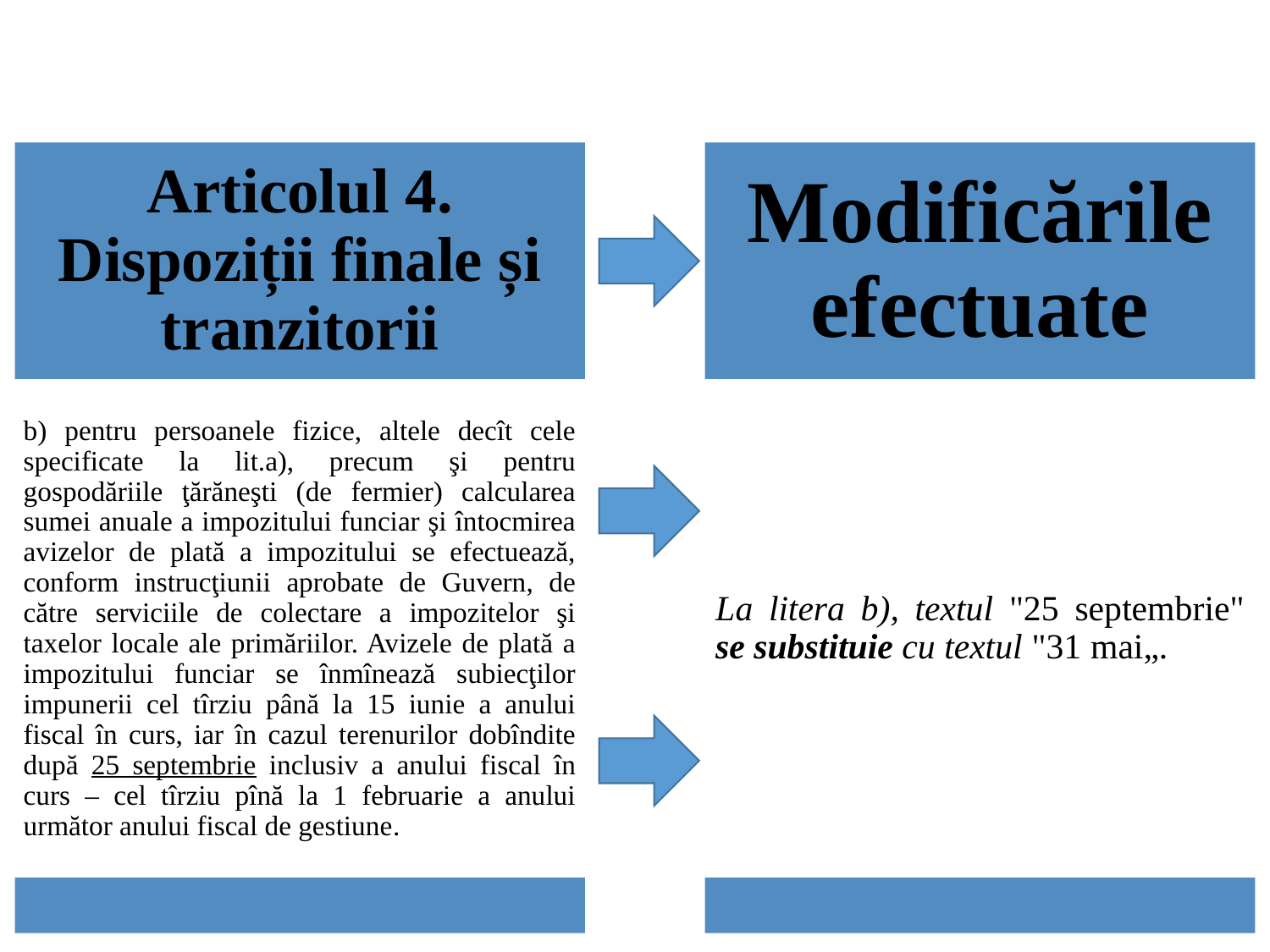

Articolul 4. Dispoziții finale și tranzitorii
b) pentru persoanele fizice, altele decît cele specificate la lit.a), precum şi pentru gospodăriile ţărăneşti (de fermier) calcularea sumei anuale a impozitului funciar şi întocmirea avizelor de plată a impozitului se efectuează, conform instrucţiunii aprobate de Guvern, de către serviciile de colectare a impozitelor şi taxelor locale ale primăriilor. Avizele de plată a impozitului funciar se înmînează subiecţilor impunerii cel tîrziu până la 15 iunie a anului fiscal în curs, iar în cazul terenurilor dobîndite după 25 septembrie inclusiv a anului fiscal în curs – cel tîrziu pînă la 1 februarie a anului următor anului fiscal de gestiune.
Modificările efectuate
La litera b), textul "25 septembrie" se substituie cu textul "31 mai„.

47